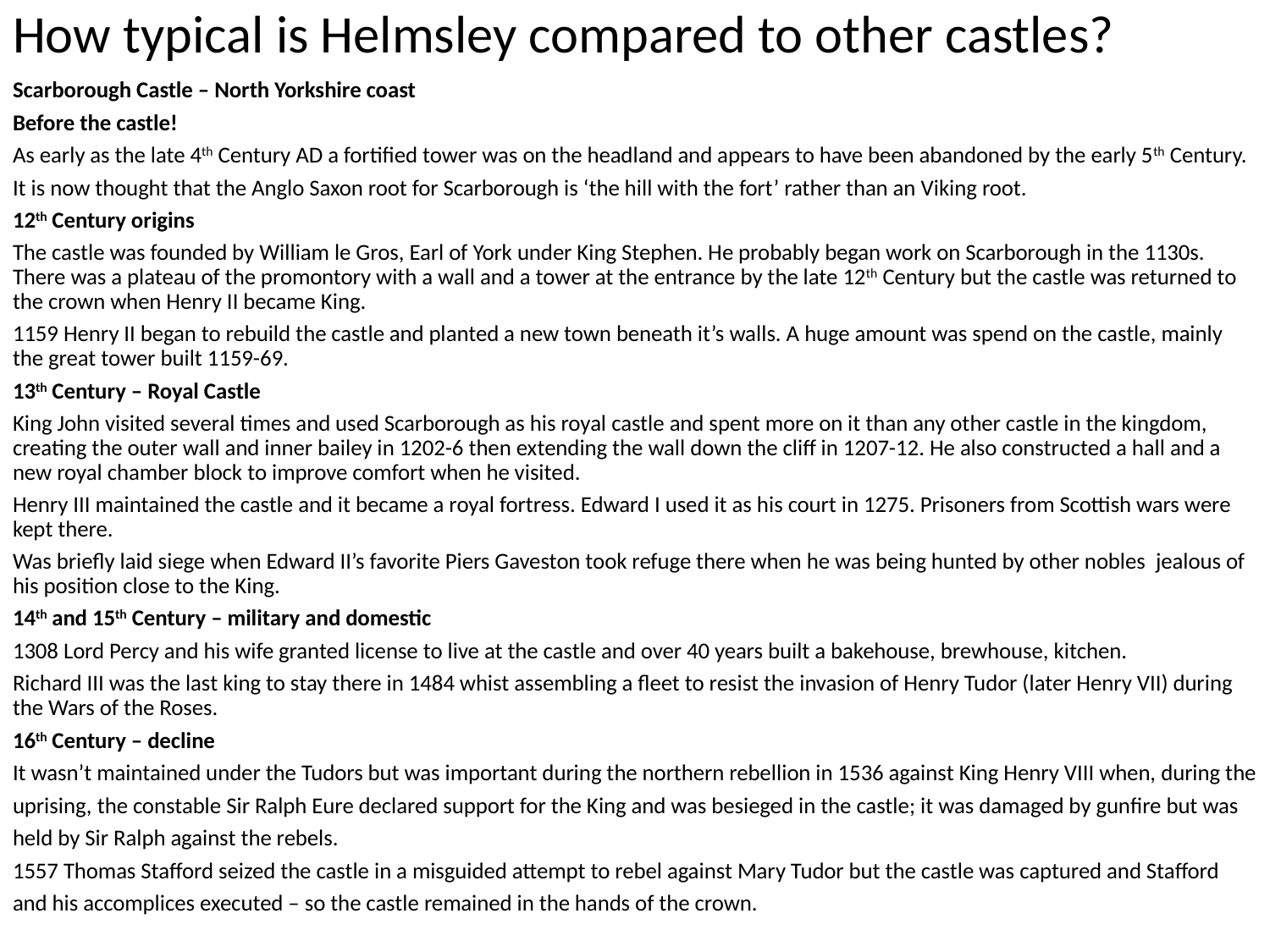

# How typical is Helmsley compared to other castles?
Scarborough Castle – North Yorkshire coast
Before the castle!
As early as the late 4th Century AD a fortified tower was on the headland and appears to have been abandoned by the early 5th Century.
It is now thought that the Anglo Saxon root for Scarborough is ‘the hill with the fort’ rather than an Viking root.
12th Century origins
The castle was founded by William le Gros, Earl of York under King Stephen. He probably began work on Scarborough in the 1130s. There was a plateau of the promontory with a wall and a tower at the entrance by the late 12th Century but the castle was returned to the crown when Henry II became King.
1159 Henry II began to rebuild the castle and planted a new town beneath it’s walls. A huge amount was spend on the castle, mainly the great tower built 1159-69.
13th Century – Royal Castle
King John visited several times and used Scarborough as his royal castle and spent more on it than any other castle in the kingdom, creating the outer wall and inner bailey in 1202-6 then extending the wall down the cliff in 1207-12. He also constructed a hall and a new royal chamber block to improve comfort when he visited.
Henry III maintained the castle and it became a royal fortress. Edward I used it as his court in 1275. Prisoners from Scottish wars were kept there.
Was briefly laid siege when Edward II’s favorite Piers Gaveston took refuge there when he was being hunted by other nobles  jealous of his position close to the King.
14th and 15th Century – military and domestic
1308 Lord Percy and his wife granted license to live at the castle and over 40 years built a bakehouse, brewhouse, kitchen.
Richard III was the last king to stay there in 1484 whist assembling a fleet to resist the invasion of Henry Tudor (later Henry VII) during the Wars of the Roses.
16th Century – decline
It wasn’t maintained under the Tudors but was important during the northern rebellion in 1536 against King Henry VIII when, during the uprising, the constable Sir Ralph Eure declared support for the King and was besieged in the castle; it was damaged by gunfire but was held by Sir Ralph against the rebels.
1557 Thomas Stafford seized the castle in a misguided attempt to rebel against Mary Tudor but the castle was captured and Stafford and his accomplices executed – so the castle remained in the hands of the crown.